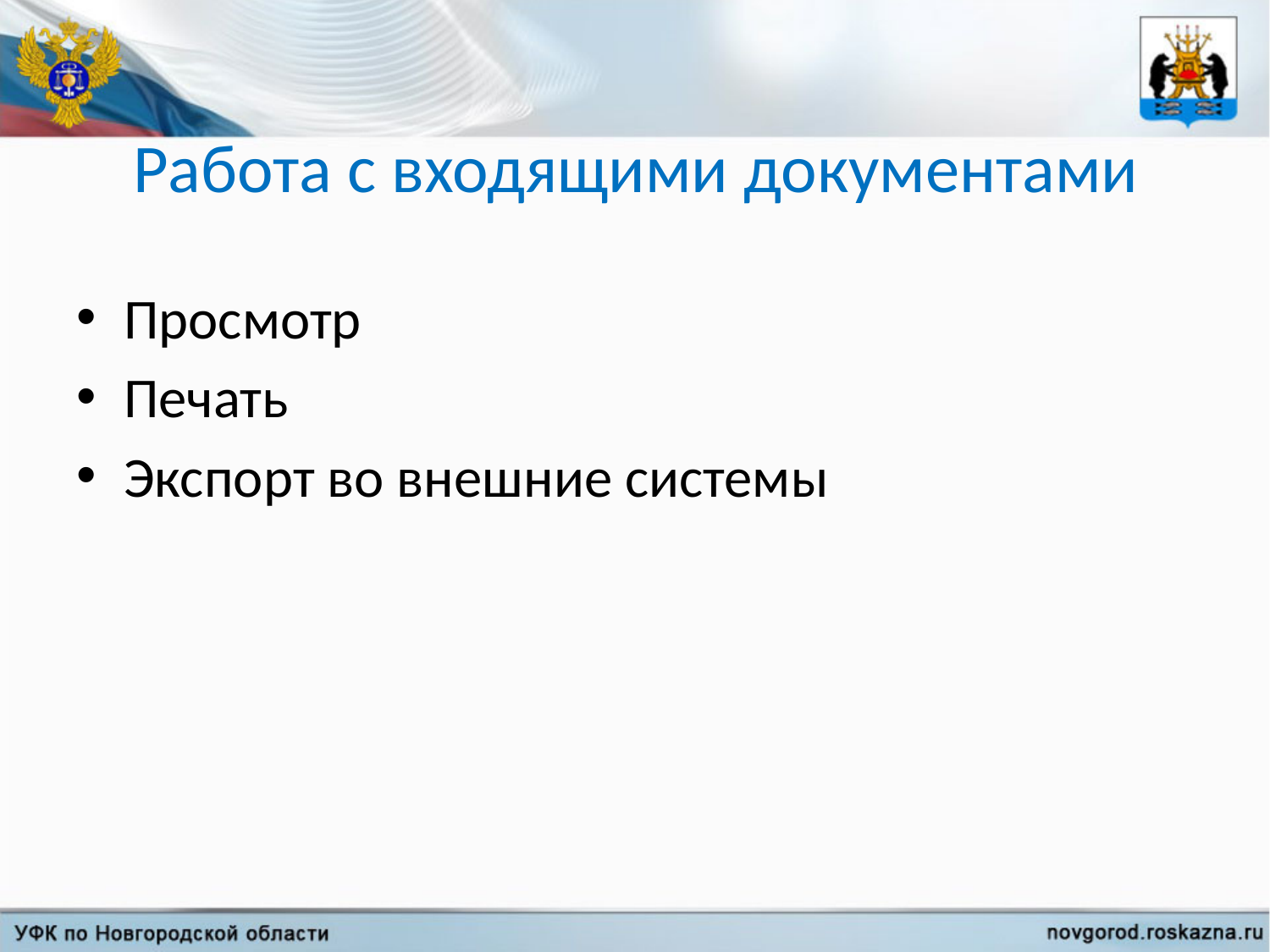

# Работа с входящими документами
Просмотр
Печать
Экспорт во внешние системы